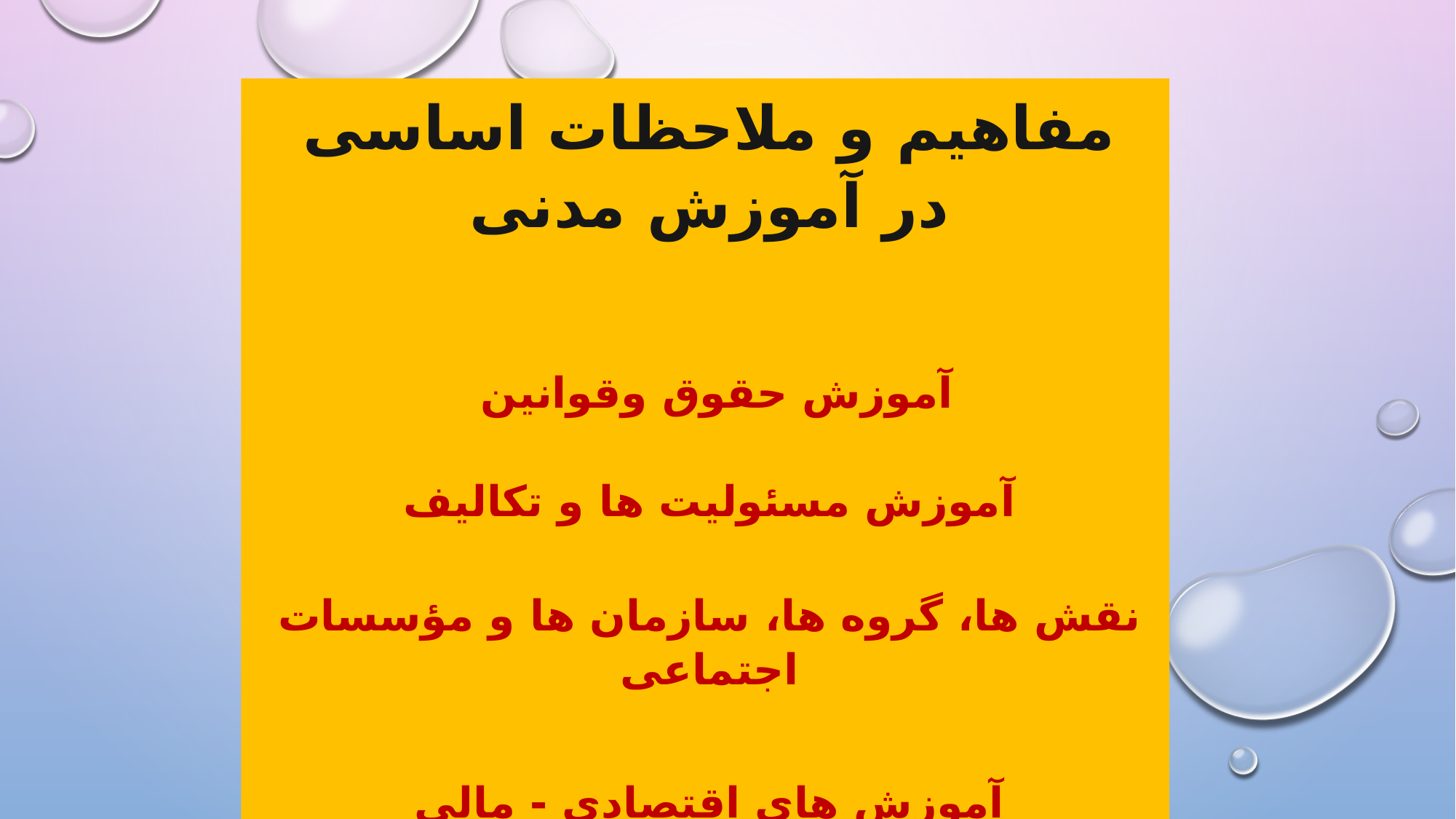

مفاهيم و ملاحظات اساسی در آموزش مدنی

آموزش حقوق وقوانين

آموزش مسئوليت ها و تکاليف

نقش ها، گروه ها، سازمان ها و مؤسسات اجتماعی

آموزش های اقتصادی - مالی